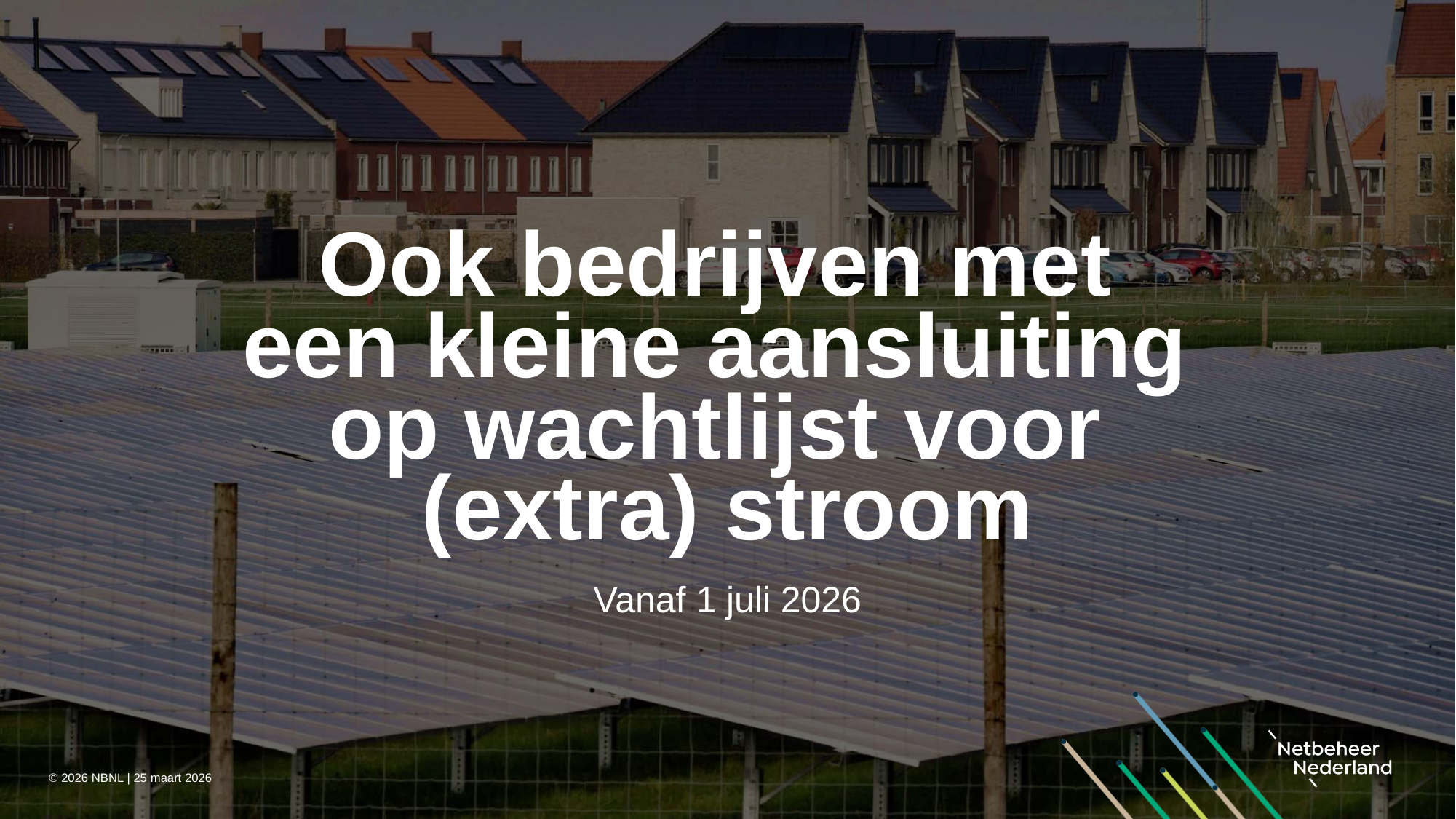

# Ook bedrijven met een kleine aansluiting op wachtlijst voor (extra) stroom
Vanaf 1 juli 2026
© 2026 NBNL | 25 maart 2026